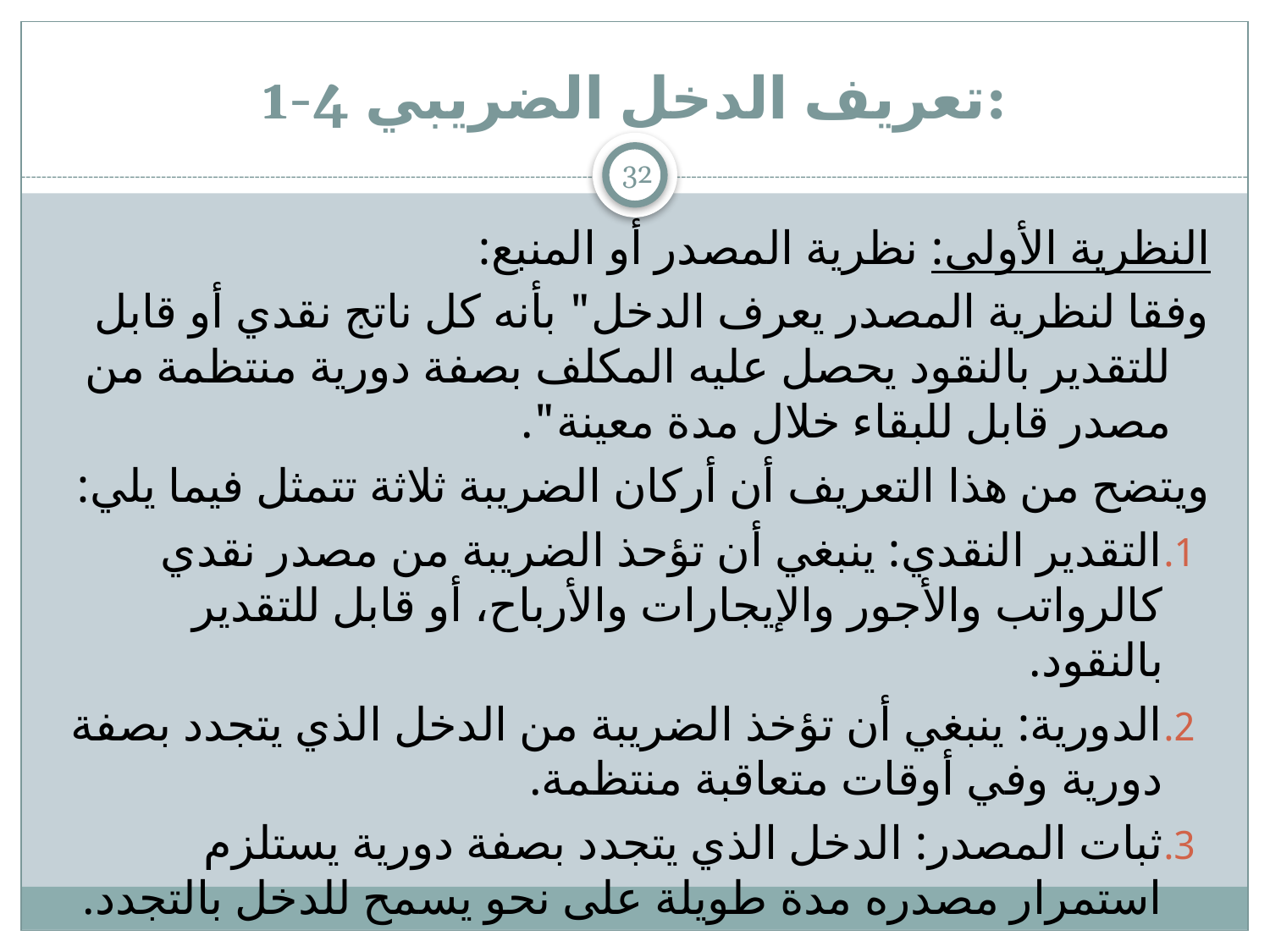

# 1-4 تعريف الدخل الضريبي:
32
النظرية الأولى: نظرية المصدر أو المنبع:
	وفقا لنظرية المصدر يعرف الدخل" بأنه كل ناتج نقدي أو قابل للتقدير بالنقود يحصل عليه المكلف بصفة دورية منتظمة من مصدر قابل للبقاء خلال مدة معينة".
ويتضح من هذا التعريف أن أركان الضريبة ثلاثة تتمثل فيما يلي:
التقدير النقدي: ينبغي أن تؤحذ الضريبة من مصدر نقدي كالرواتب والأجور والإيجارات والأرباح، أو قابل للتقدير بالنقود.
الدورية: ينبغي أن تؤخذ الضريبة من الدخل الذي يتجدد بصفة دورية وفي أوقات متعاقبة منتظمة.
ثبات المصدر: الدخل الذي يتجدد بصفة دورية يستلزم استمرار مصدره مدة طويلة على نحو يسمح للدخل بالتجدد.